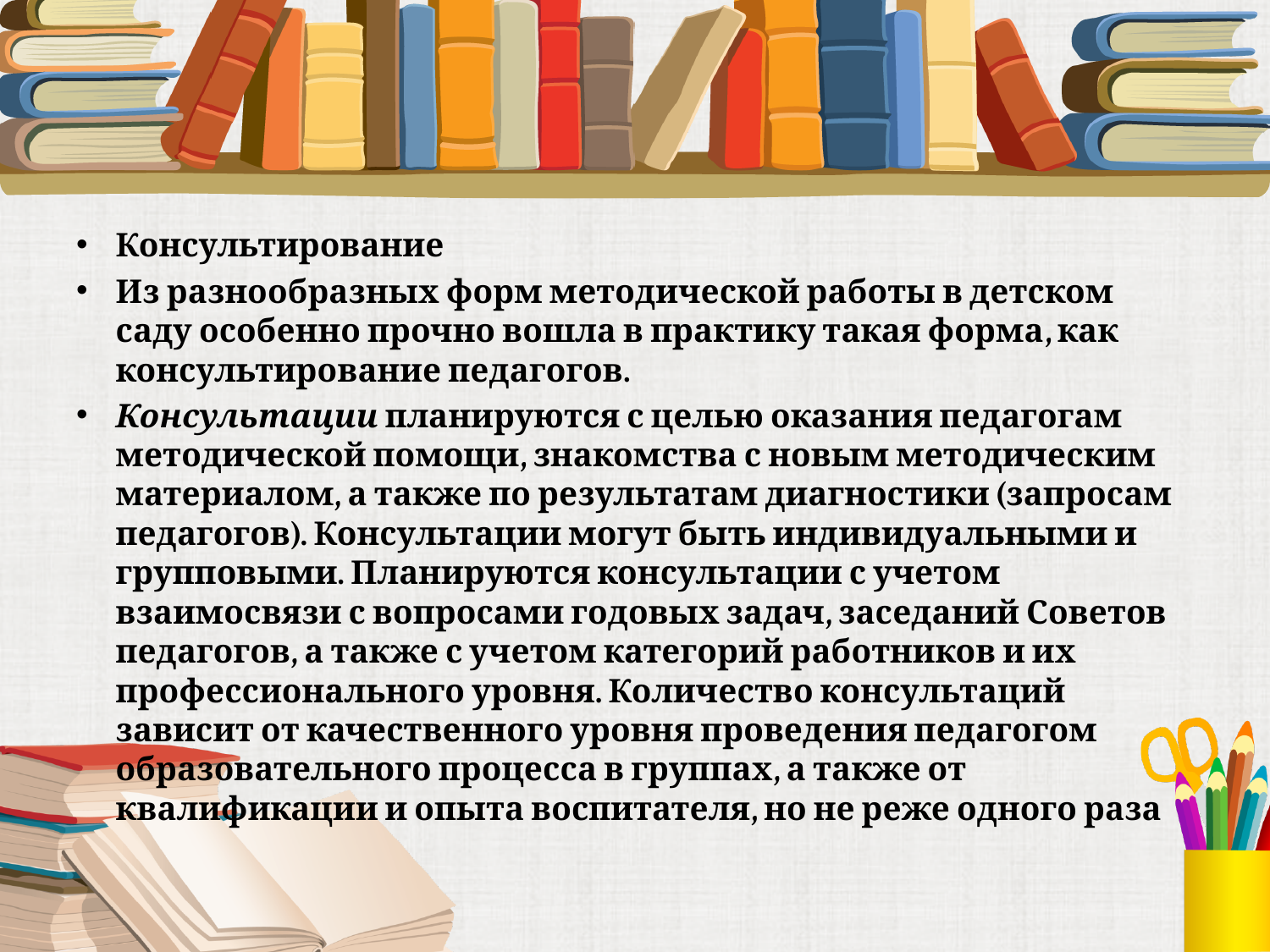

#
Консультирование
Из разнообразных форм методической работы в детском саду особенно прочно вошла в практику такая форма, как консультирование педагогов.
Консультации планируются с целью оказания педагогам методической помощи, знакомства с новым методическим материалом, а также по результатам диагностики (запросам педагогов). Консультации могут быть индивидуальными и групповыми. Планируются консультации с учетом взаимосвязи с вопросами годовых задач, заседаний Советов педагогов, а также с учетом категорий работников и их профессионального уровня. Количество консультаций зависит от качественного уровня проведения педагогом образовательного процесса в группах, а также от квалификации и опыта воспитателя, но не реже одного раза